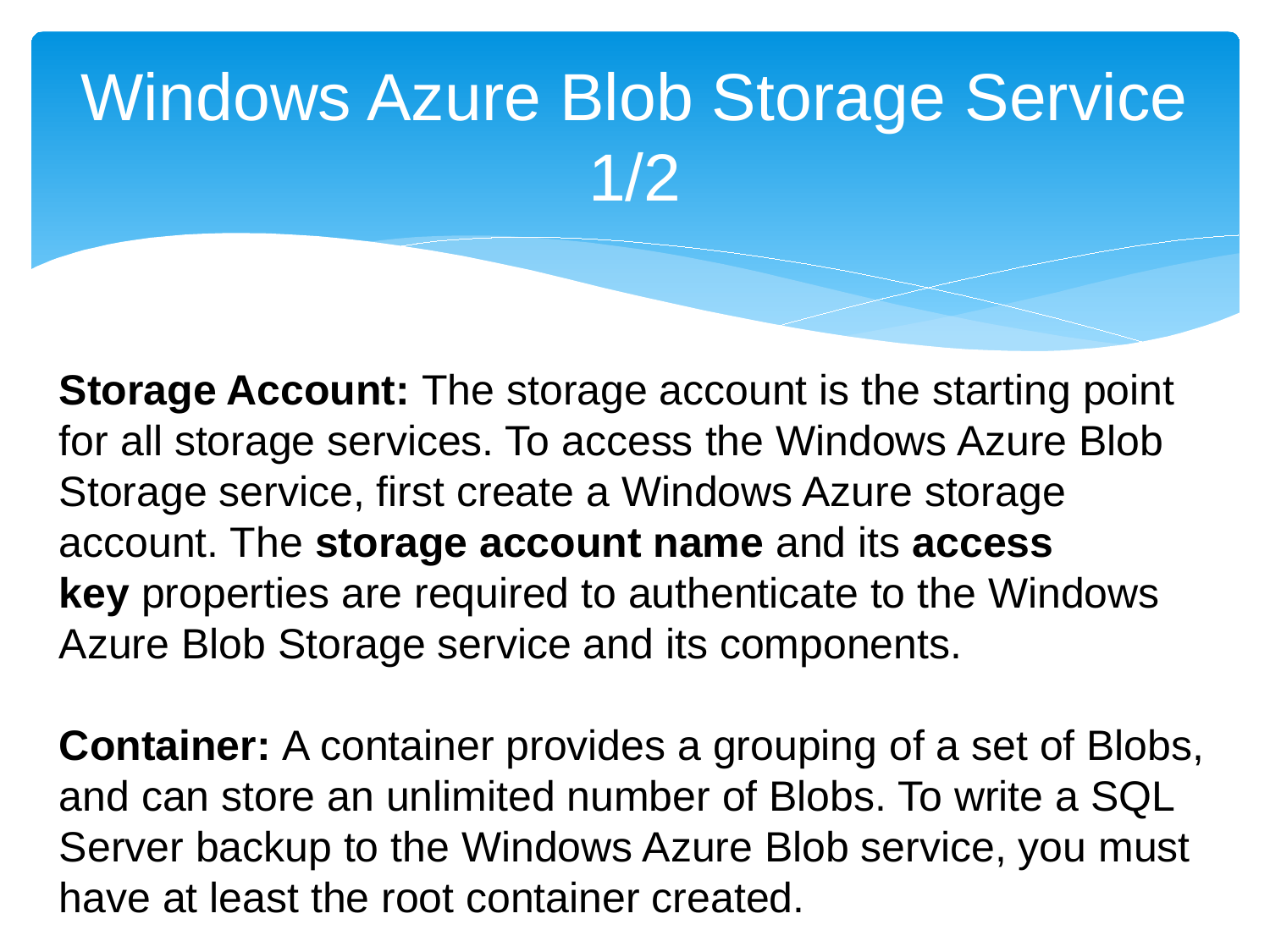

# Windows Azure Blob Storage Service 1/2
Storage Account: The storage account is the starting point for all storage services. To access the Windows Azure Blob Storage service, first create a Windows Azure storage account. The storage account name and its access key properties are required to authenticate to the Windows Azure Blob Storage service and its components.

Container: A container provides a grouping of a set of Blobs, and can store an unlimited number of Blobs. To write a SQL Server backup to the Windows Azure Blob service, you must have at least the root container created.